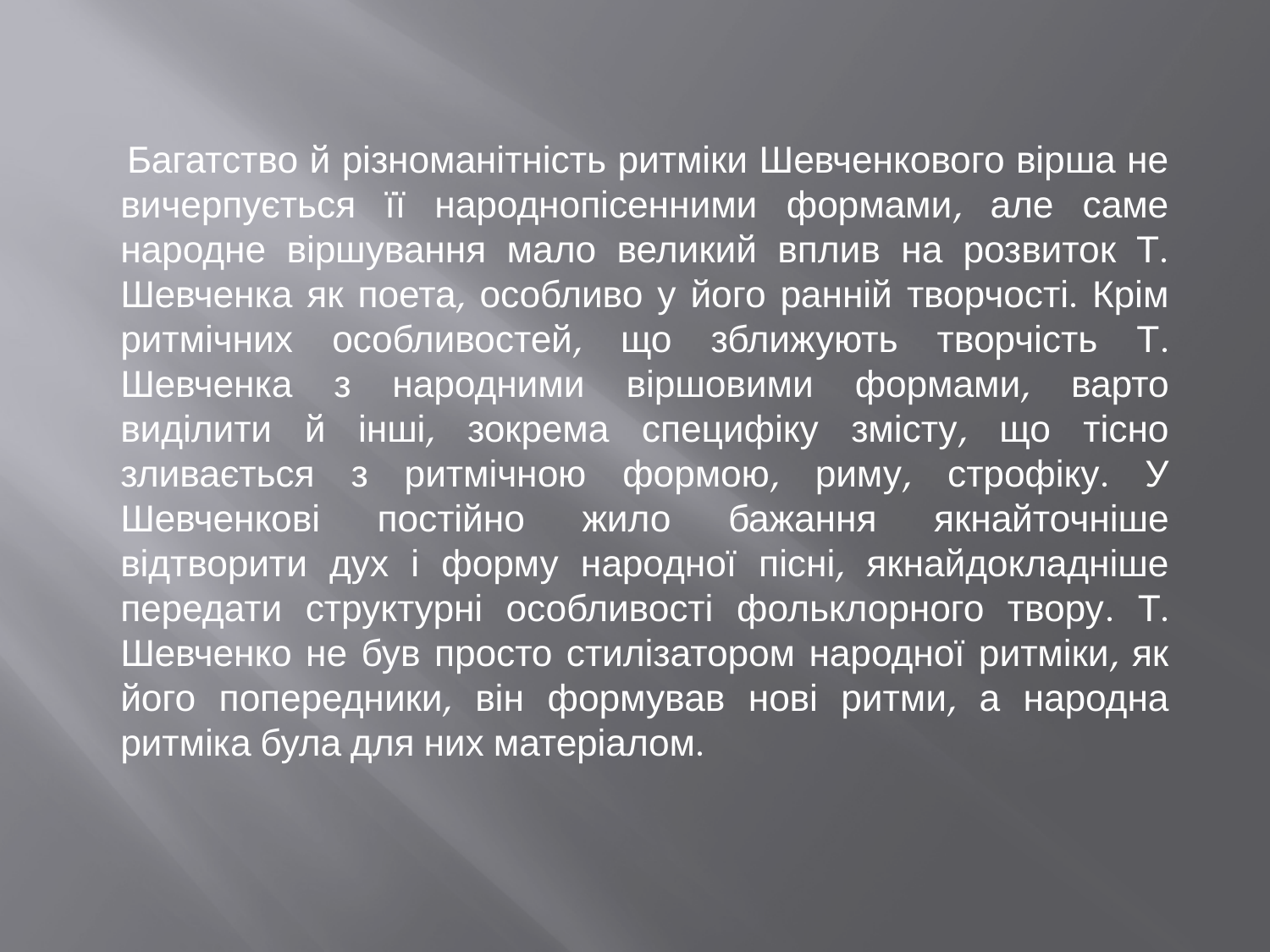

Багатство й різноманітність ритміки Шевченкового вірша не вичерпується її народнопісенними формами, але саме народне віршування мало великий вплив на розвиток Т. Шевченка як поета, особливо у його ранній творчості. Крім ритмічних особливостей, що зближують творчість Т. Шевченка з народними віршовими формами, варто виділити й інші, зокрема специфіку змісту, що тісно зливається з ритмічною формою, риму, строфіку. У Шевченкові постійно жило бажання якнайточніше відтворити дух і форму народної пісні, якнайдокладніше передати структурні особливості фольклорного твору. Т. Шевченко не був просто стилізатором народної ритміки, як його попередники, він формував нові ритми, а народна ритміка була для них матеріалом.